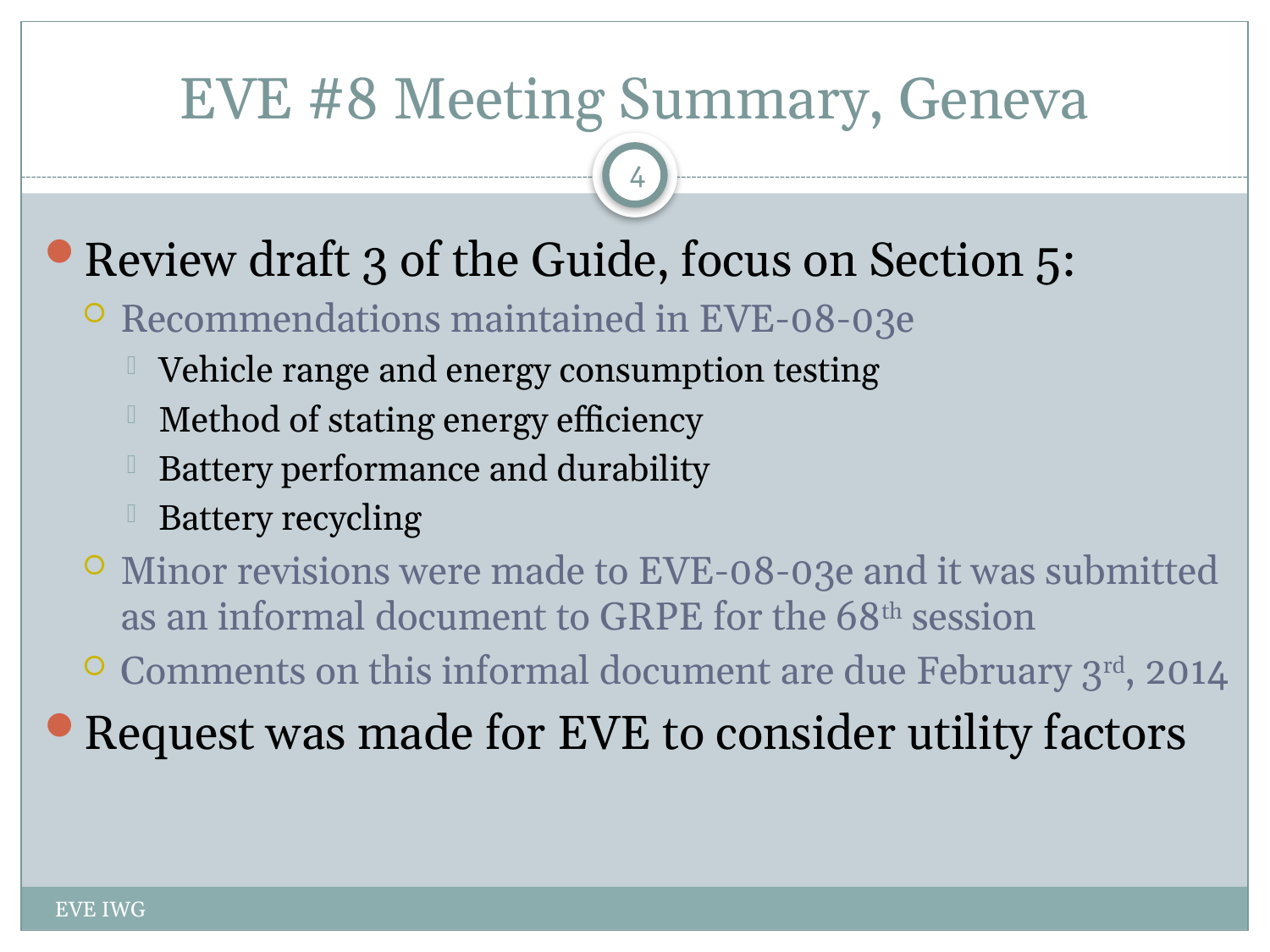

# EVE #8 Meeting Summary, Geneva
4
Review draft 3 of the Guide, focus on Section 5:
Recommendations maintained in EVE-08-03e
Vehicle range and energy consumption testing
Method of stating energy efficiency
Battery performance and durability
Battery recycling
Minor revisions were made to EVE-08-03e and it was submitted as an informal document to GRPE for the 68th session
Comments on this informal document are due February 3rd, 2014
Request was made for EVE to consider utility factors

EVE IWG